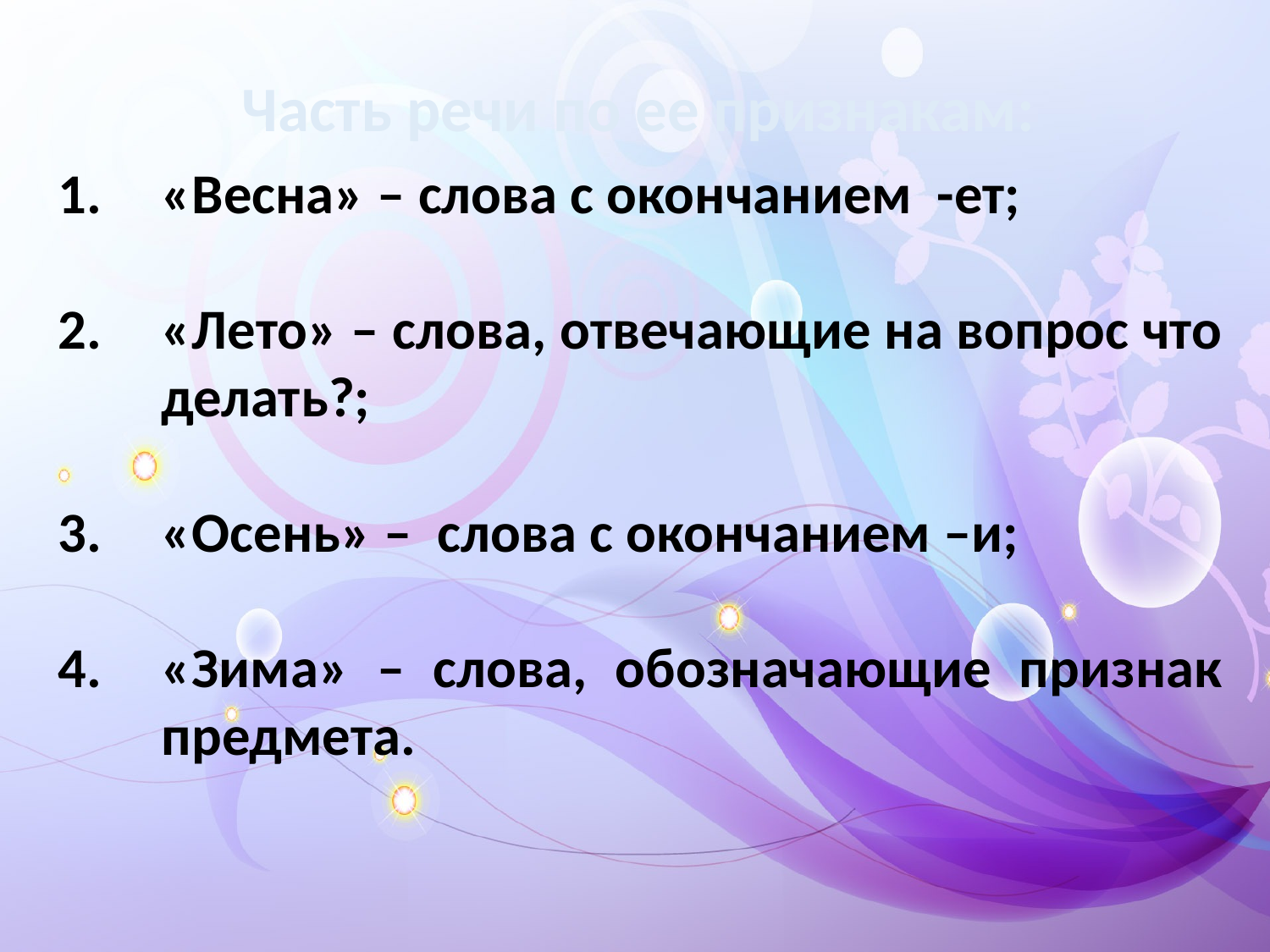

Часть речи по ее признакам:
«Весна» – слова с окончанием  -ет;

«Лето» – слова, отвечающие на вопрос что делать?;

«Осень» –  слова с окончанием –и;

«Зима» – слова, обозначающие признак предмета.